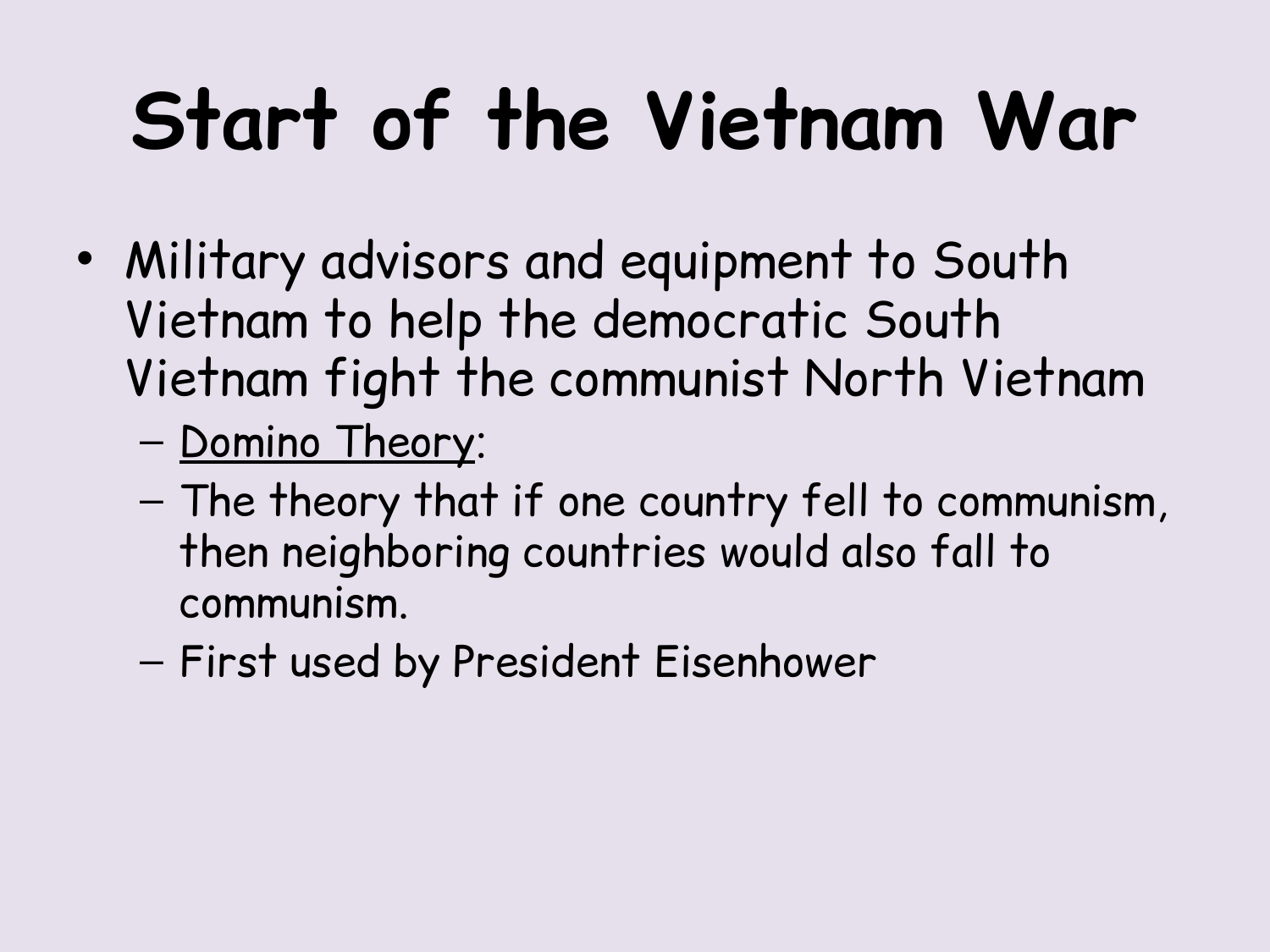

# Start of the Vietnam War
Military advisors and equipment to South Vietnam to help the democratic South Vietnam fight the communist North Vietnam
Domino Theory:
The theory that if one country fell to communism, then neighboring countries would also fall to communism.
First used by President Eisenhower